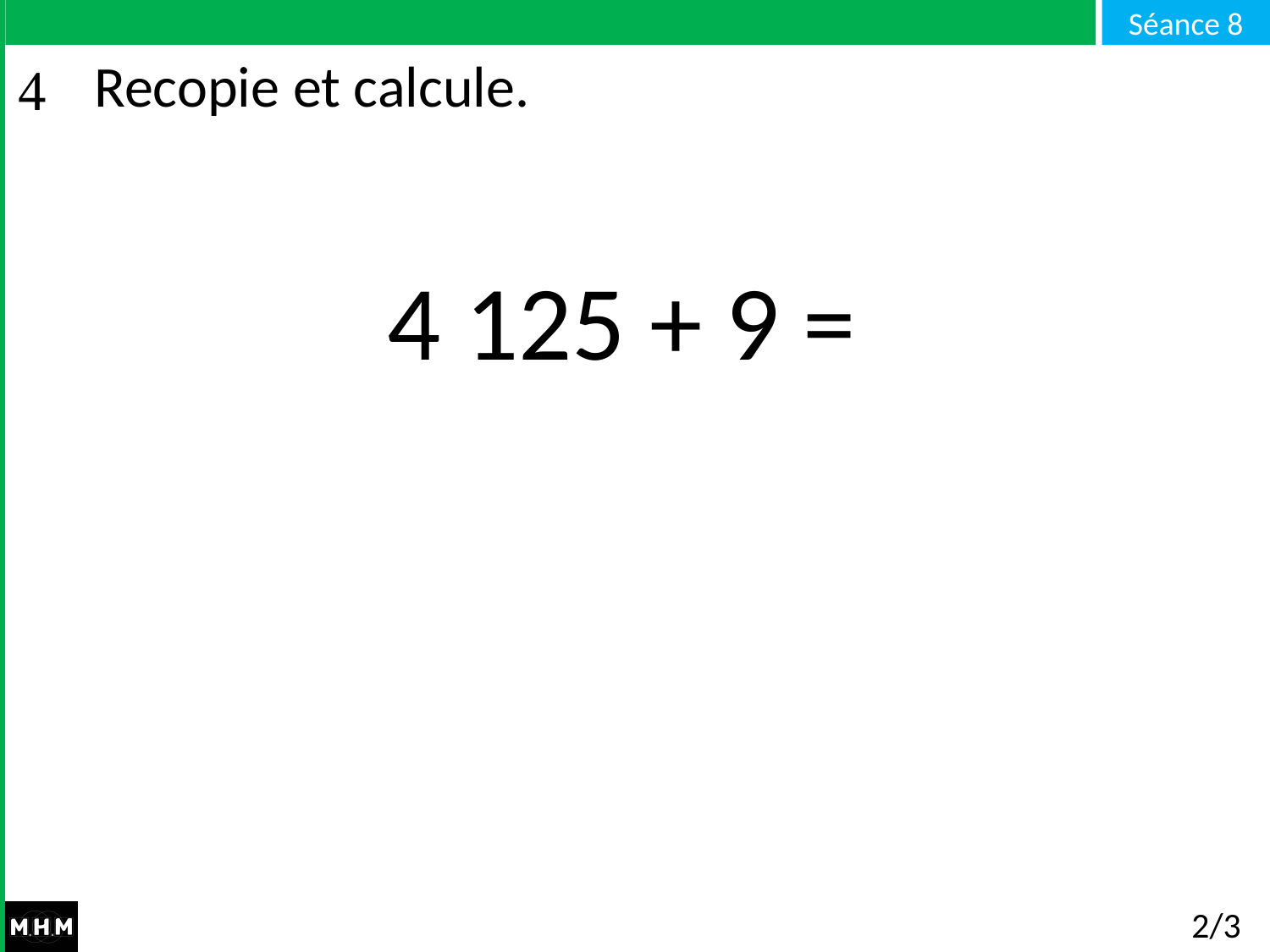

# Recopie et calcule.
4 125 + 9 =
2/3